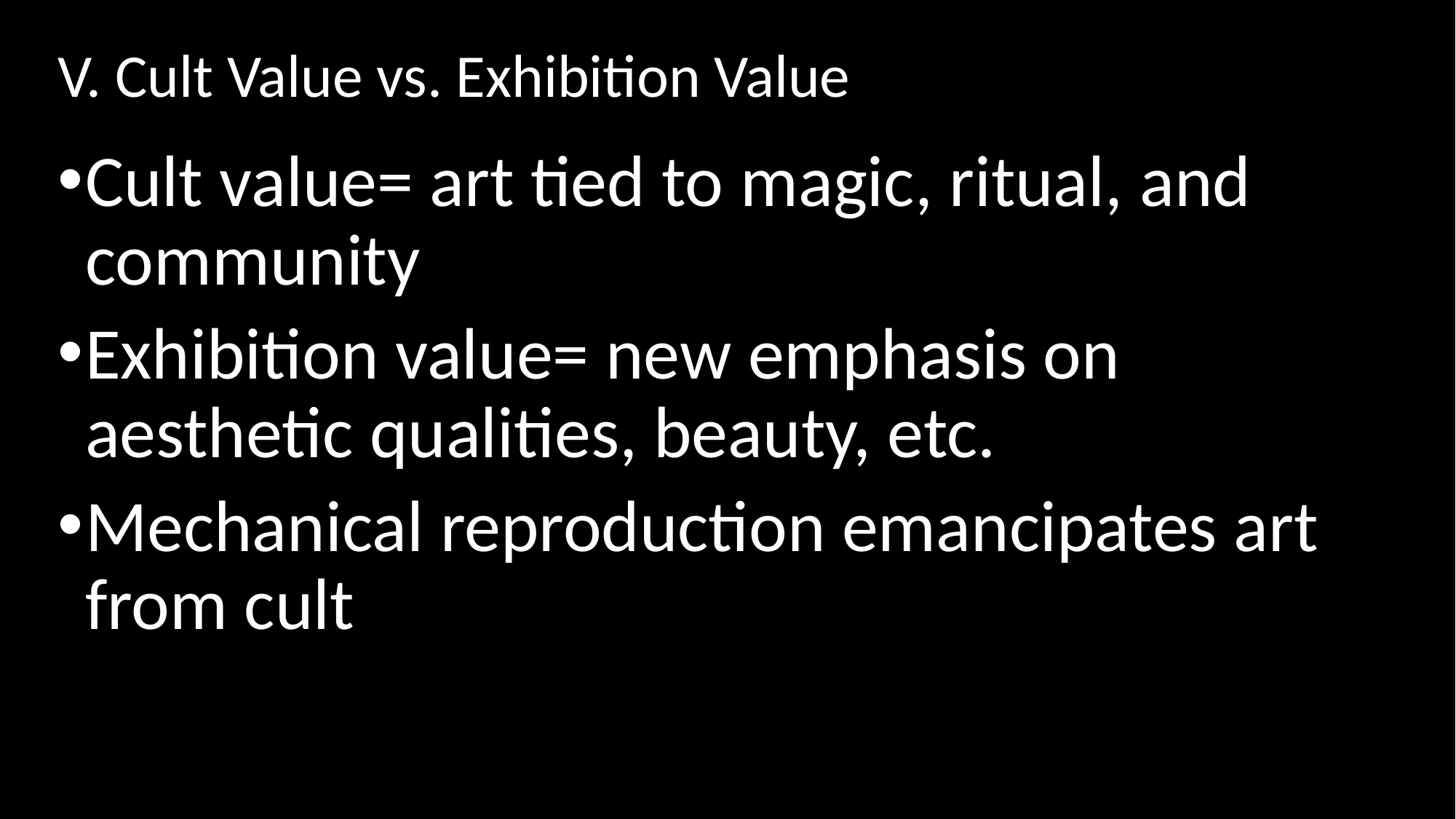

# V. Cult Value vs. Exhibition Value
Cult value= art tied to magic, ritual, and community
Exhibition value= new emphasis on aesthetic qualities, beauty, etc.
Mechanical reproduction emancipates art from cult